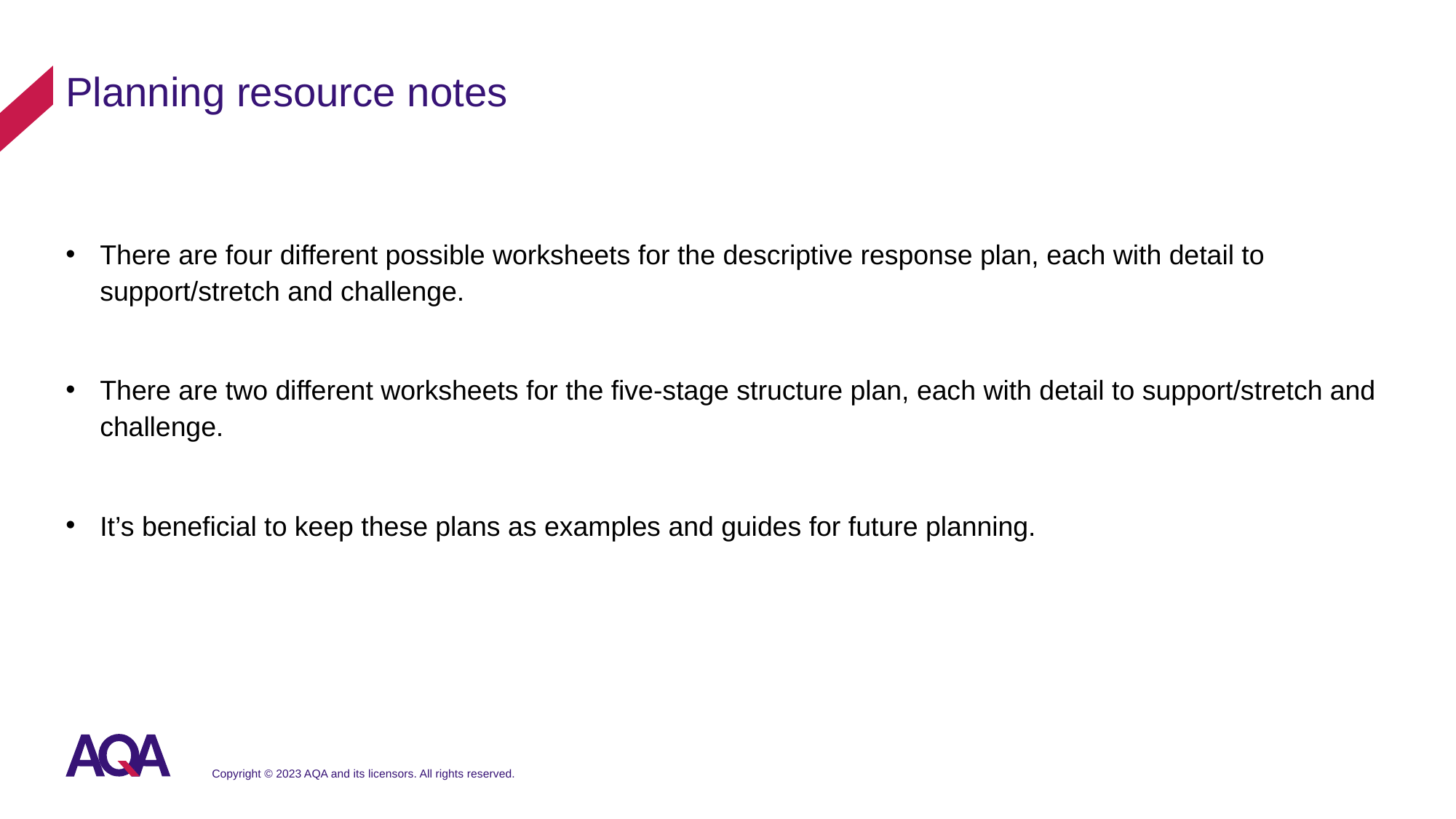

# Planning resource notes
There are four different possible worksheets for the descriptive response plan, each with detail to support/stretch and challenge.

There are two different worksheets for the five-stage structure plan, each with detail to support/stretch and challenge.

It’s beneficial to keep these plans as examples and guides for future planning.

Copyright © 2023 AQA and its licensors. All rights reserved.